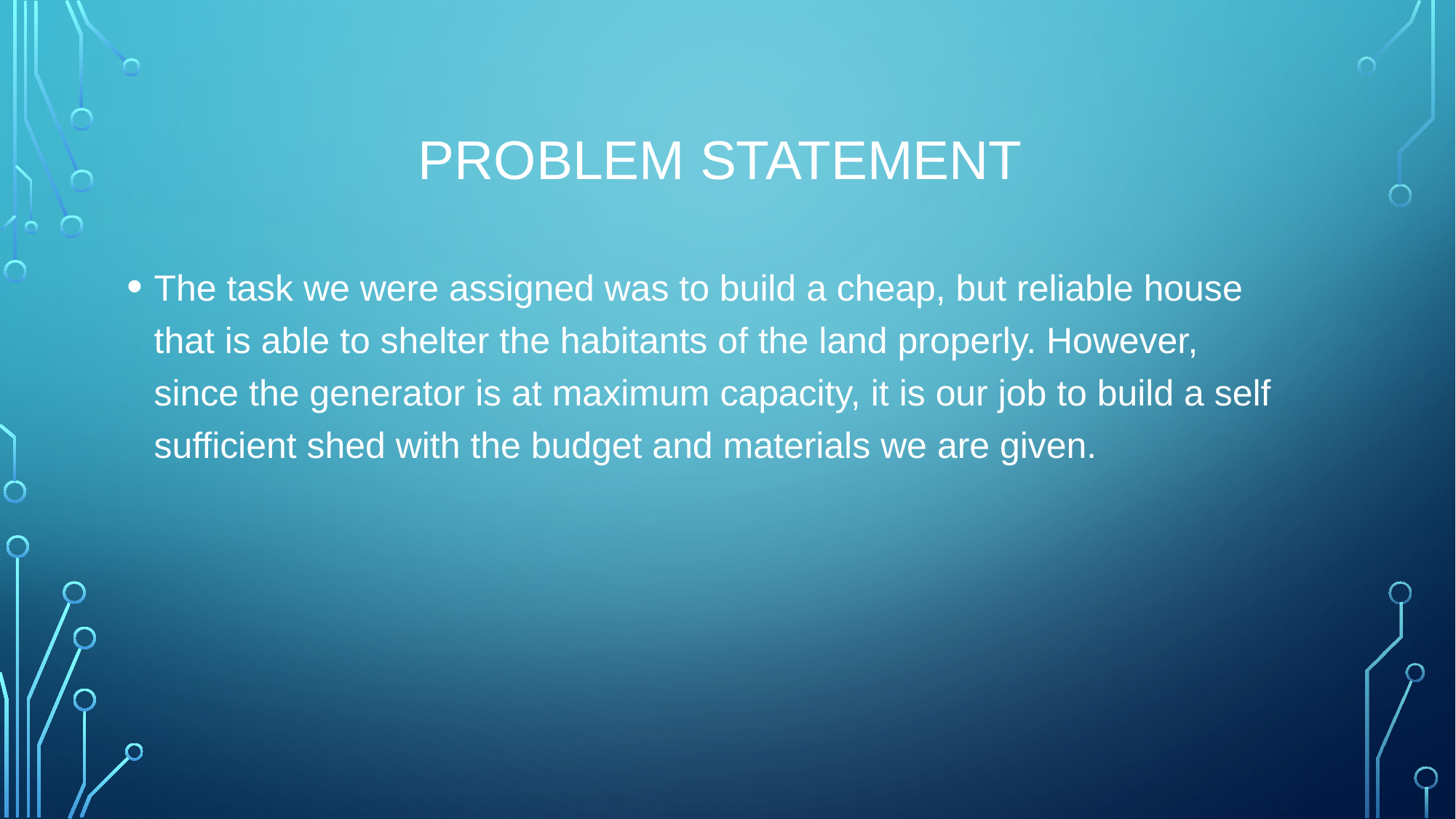

# Problem statement
The task we were assigned was to build a cheap, but reliable house that is able to shelter the habitants of the land properly. However, since the generator is at maximum capacity, it is our job to build a self sufficient shed with the budget and materials we are given.